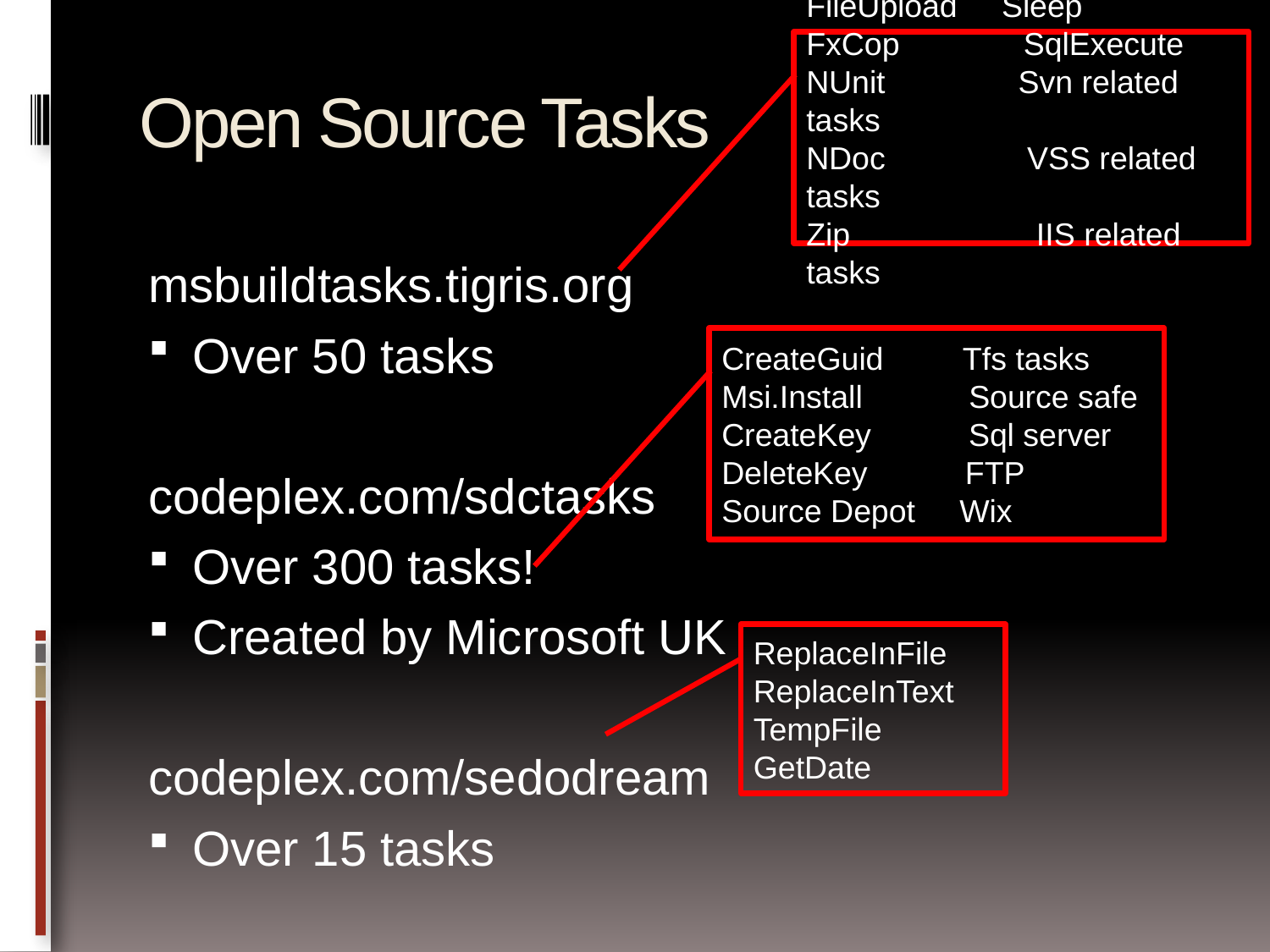

FileUpload     Sleep
FxCop              SqlExecute
NUnit               Svn related tasks
NDoc                VSS related tasks
Zip                     IIS related tasks
# Open Source Tasks
msbuildtasks.tigris.org
Over 50 tasks

codeplex.com/sdctasks
Over 300 tasks!
Created by Microsoft UK

codeplex.com/sedodream
Over 15 tasks

CreateGuid         Tfs tasks
Msi.Install            Source safe
CreateKey           Sql server
DeleteKey           FTP
Source Depot     Wix
ReplaceInFile
ReplaceInText
TempFile
GetDate